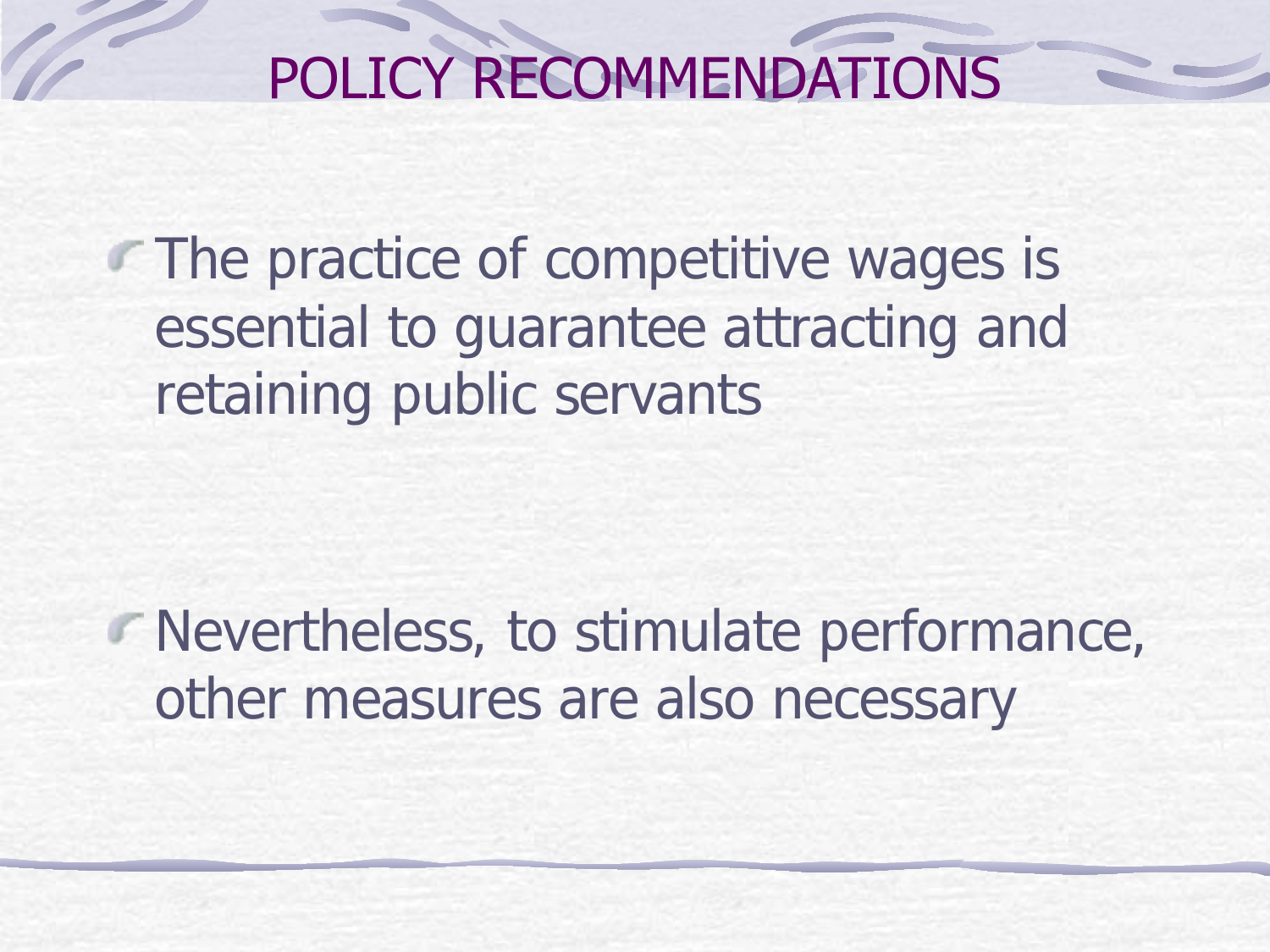

# POLICY RECOMMENDATIONS

The practice of competitive wages is essential to guarantee attracting and retaining public servants

Nevertheless, to stimulate performance, other measures are also necessary